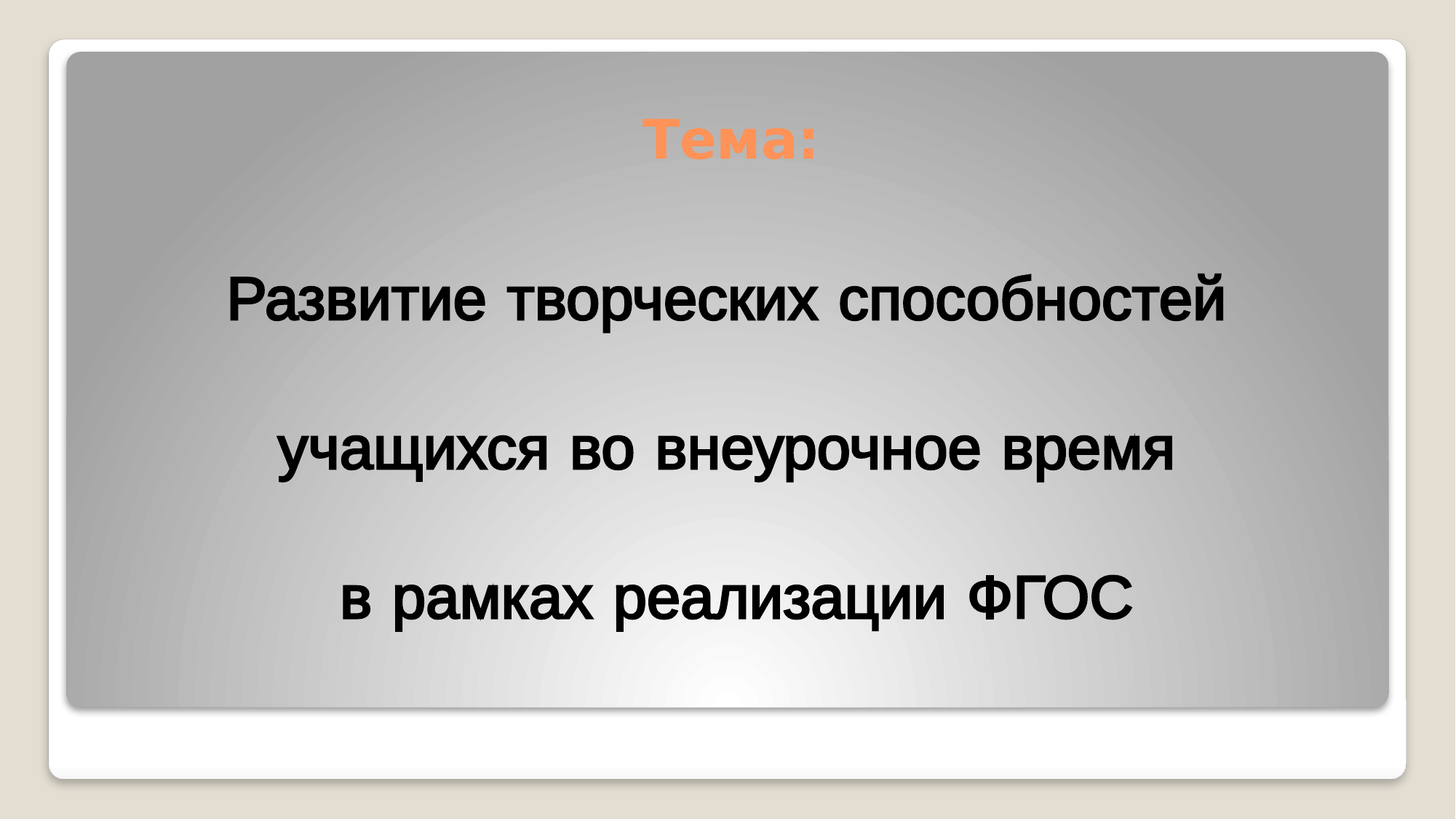

# Тема:
Развитие творческих способностей
учащихся во внеурочное время
в рамках реализации ФГОС